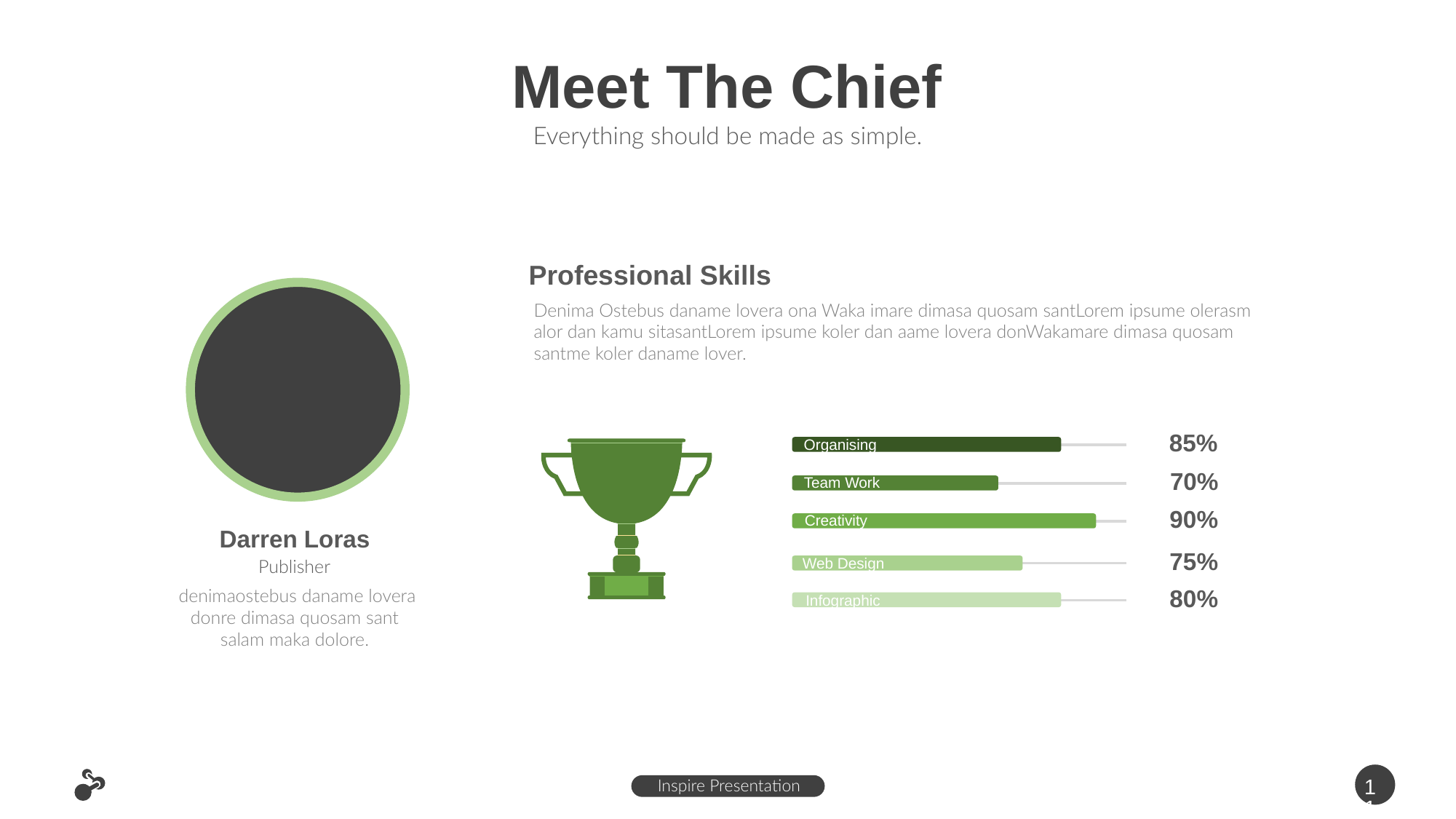

Meet The Chief
Everything should be made as simple.
Professional Skills

Denima Ostebus daname lovera ona Waka imare dimasa quosam santLorem ipsume olerasm alor dan kamu sitasantLorem ipsume koler dan aame lovera donWakamare dimasa quosam santme koler daname lover.

85%

Organising

70%

Team Work
90%
Darren Loras
Publisher
 denimaostebus daname lovera donre dimasa quosam sant
salam maka dolore.
Creativity
75%

Web Design
80%

Infographic

11

Inspire Presentation